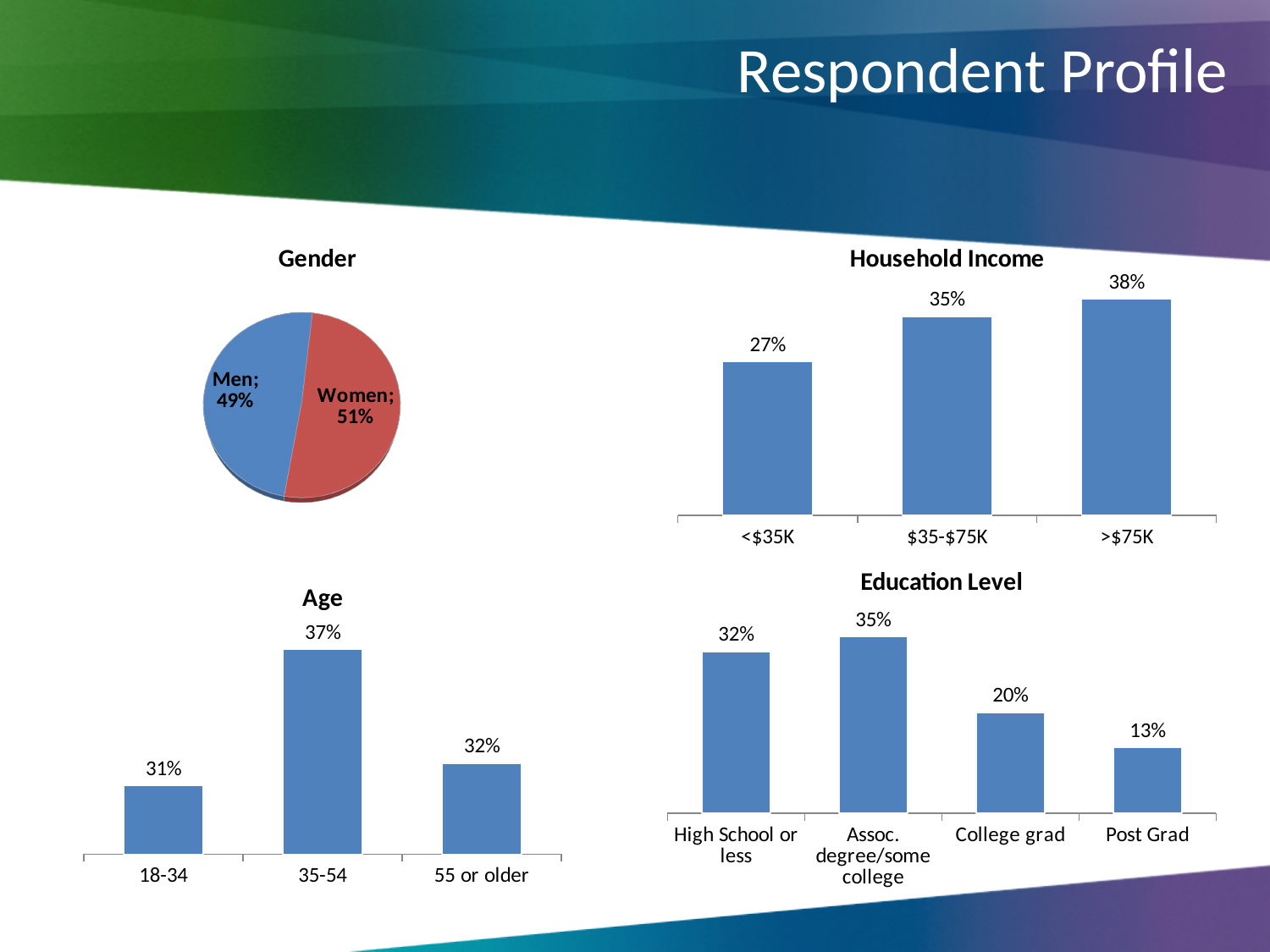

# Respondent Profile

[unsupported chart]

### Chart: Household Income

| Category | Column1 |
|---|---|
| <$35K | 0.27 |
| $35-$75K | 0.35000000000000003 |
| >$75K | 0.38000000000000006 |

### Chart: Education Level

| Category | Column1 |
|---|---|
| High School or less | 0.32000000000000006 |
| Assoc. degree/some college | 0.35000000000000003 |
| College grad | 0.2 |
| Post Grad | 0.13 |

### Chart: Age

| Category | Column1 |
|---|---|
| 18-34 | 0.31000000000000005 |
| 35-54 | 0.37000000000000005 |
| 55 or older | 0.32000000000000006 |